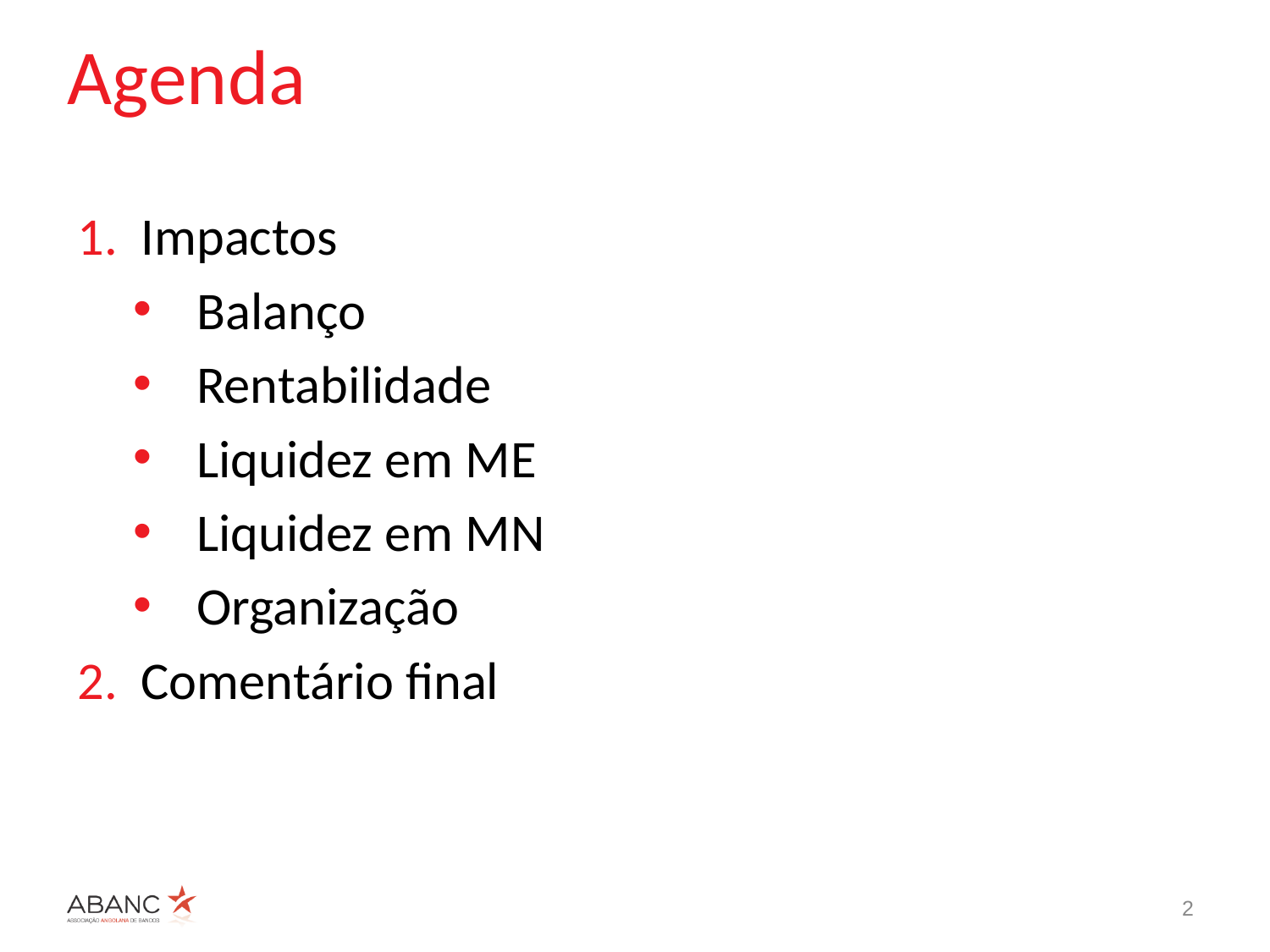

Agenda
Impactos
Balanço
Rentabilidade
Liquidez em ME
Liquidez em MN
Organização
Comentário final

2